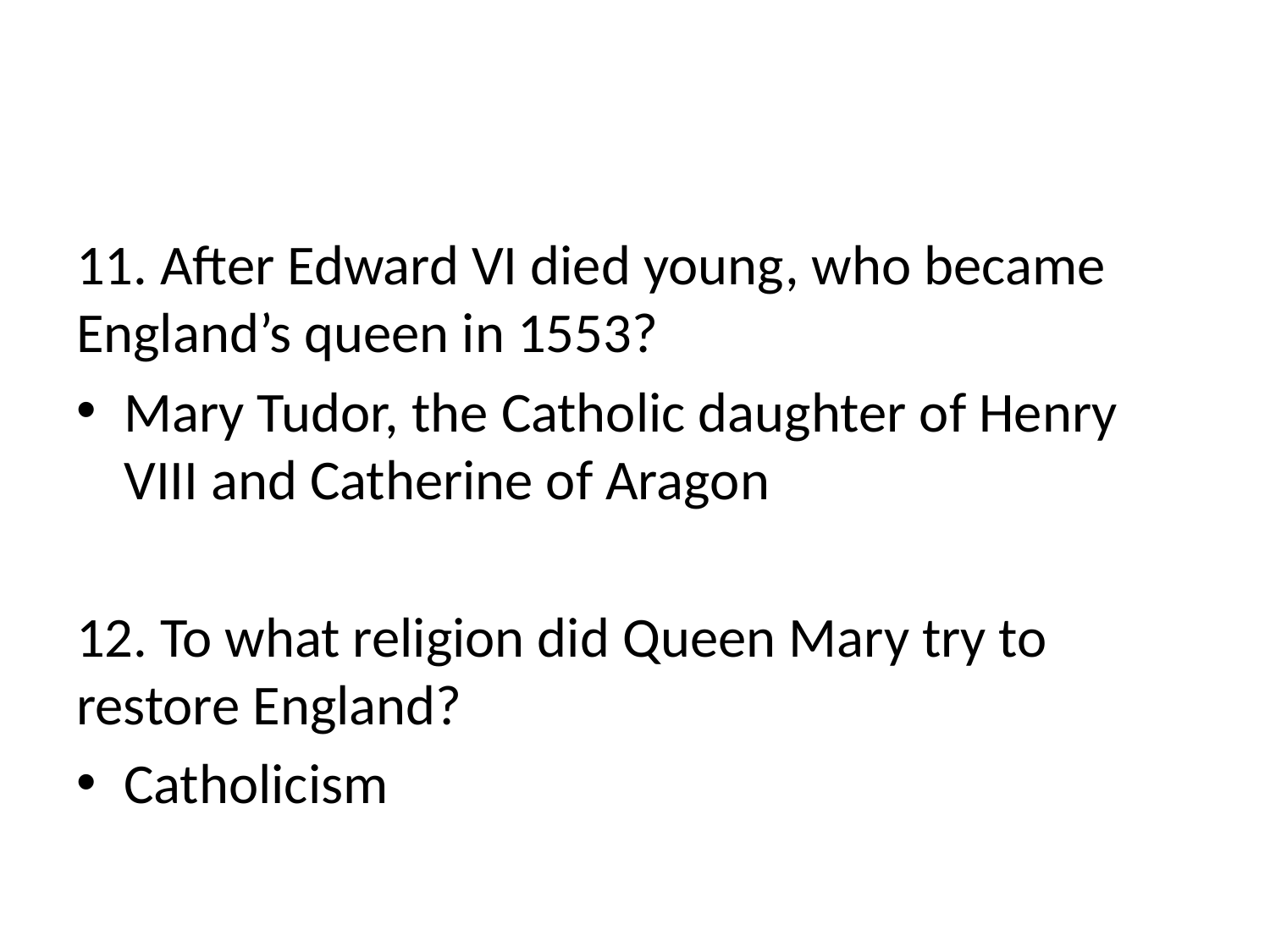

#
11. After Edward VI died young, who became England’s queen in 1553?
Mary Tudor, the Catholic daughter of Henry VIII and Catherine of Aragon

12. To what religion did Queen Mary try to restore England?
Catholicism